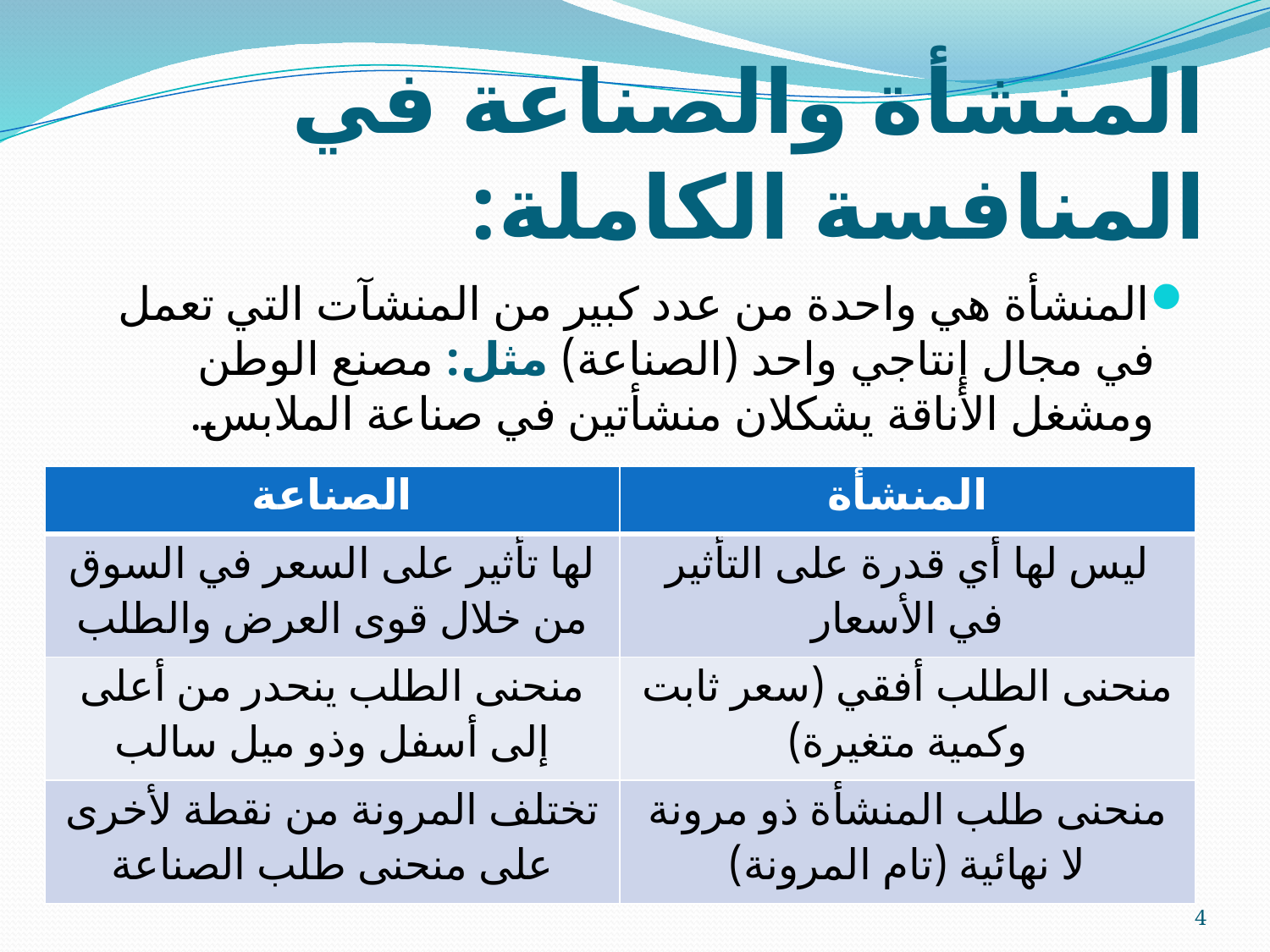

# المنشأة والصناعة في المنافسة الكاملة:
المنشأة هي واحدة من عدد كبير من المنشآت التي تعمل في مجال إنتاجي واحد (الصناعة) مثل: مصنع الوطن ومشغل الأناقة يشكلان منشأتين في صناعة الملابس.

| الصناعة | المنشأة |
| --- | --- |
| لها تأثير على السعر في السوق من خلال قوى العرض والطلب | ليس لها أي قدرة على التأثير في الأسعار |
| منحنى الطلب ينحدر من أعلى إلى أسفل وذو ميل سالب | منحنى الطلب أفقي (سعر ثابت وكمية متغيرة) |
| تختلف المرونة من نقطة لأخرى على منحنى طلب الصناعة | منحنى طلب المنشأة ذو مرونة لا نهائية (تام المرونة) |
4